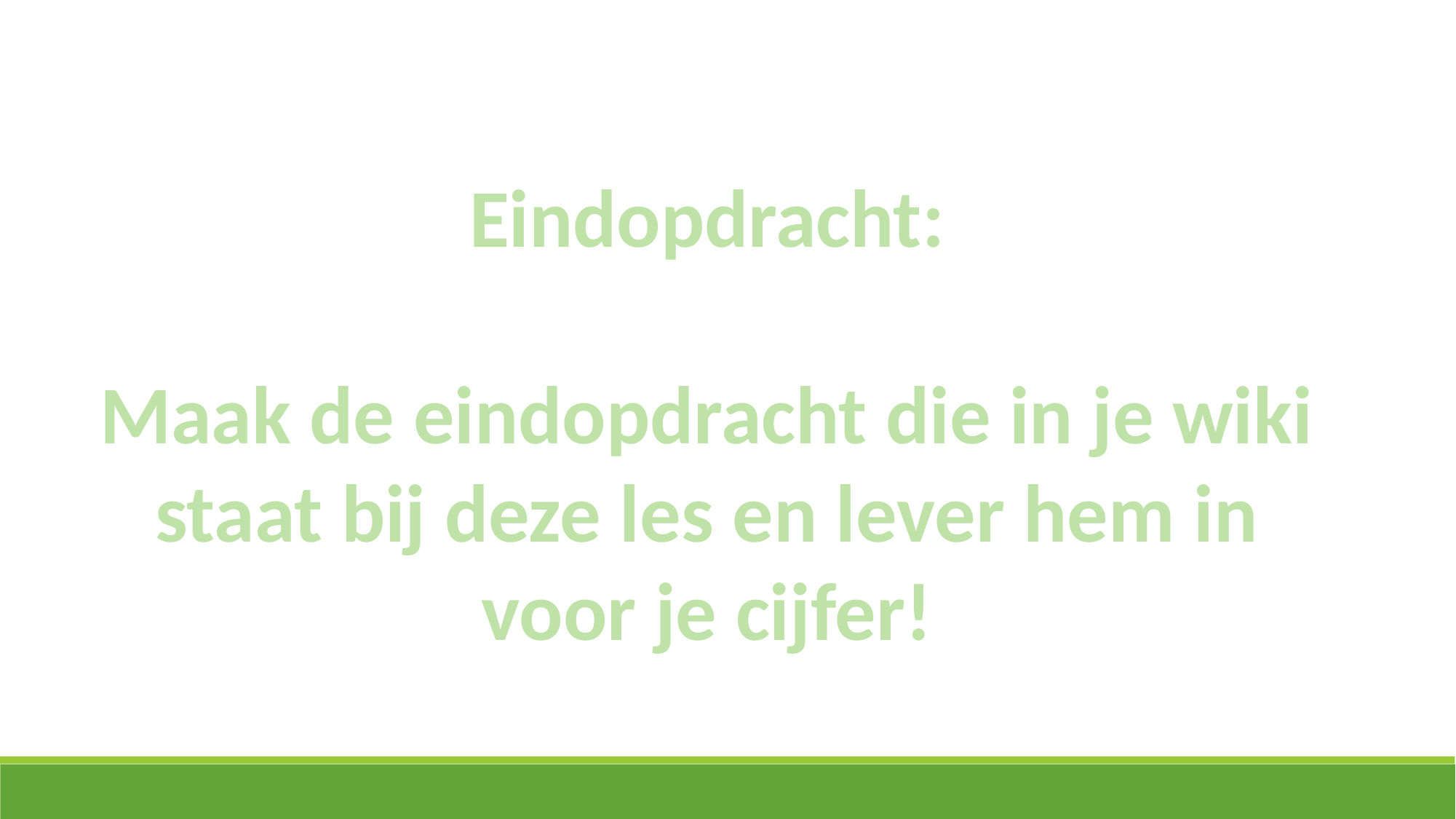

Eindopdracht:

Maak de eindopdracht die in je wiki
staat bij deze les en lever hem in
voor je cijfer!